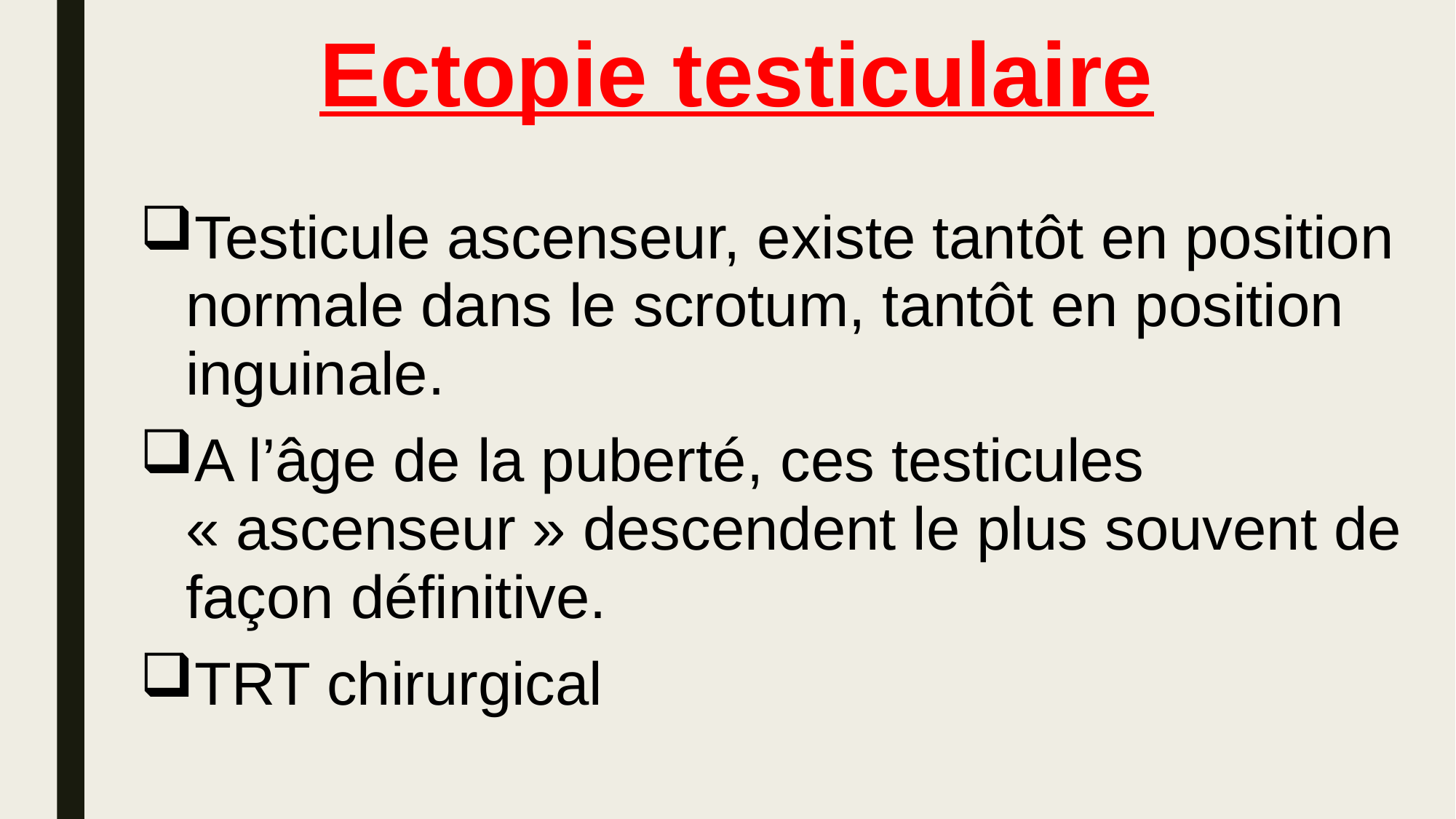

# Ectopie testiculaire
Testicule ascenseur, existe tantôt en position normale dans le scrotum, tantôt en position inguinale.
A l’âge de la puberté, ces testicules « ascenseur » descendent le plus souvent de façon définitive.
TRT chirurgical